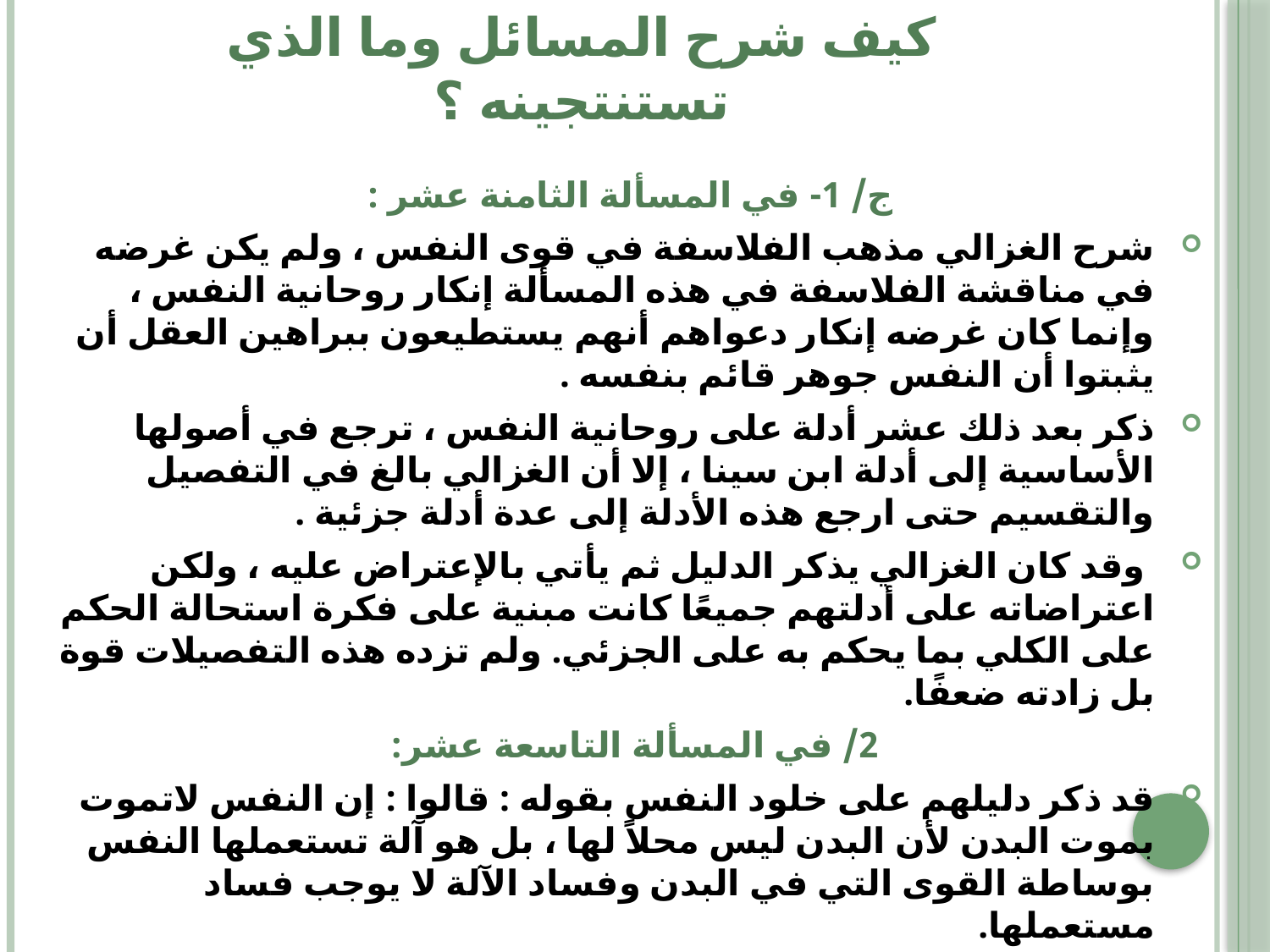

# كيف شرح المسائل وما الذي تستنتجينه ؟
ج/ 1- في المسألة الثامنة عشر :
شرح الغزالي مذهب الفلاسفة في قوى النفس ، ولم يكن غرضه في مناقشة الفلاسفة في هذه المسألة إنكار روحانية النفس ، وإنما كان غرضه إنكار دعواهم أنهم يستطيعون ببراهين العقل أن يثبتوا أن النفس جوهر قائم بنفسه .
ذكر بعد ذلك عشر أدلة على روحانية النفس ، ترجع في أصولها الأساسية إلى أدلة ابن سينا ، إلا أن الغزالي بالغ في التفصيل والتقسيم حتى ارجع هذه الأدلة إلى عدة أدلة جزئية .
 وقد كان الغزالي يذكر الدليل ثم يأتي بالإعتراض عليه ، ولكن اعتراضاته على أدلتهم جميعًا كانت مبنية على فكرة استحالة الحكم على الكلي بما يحكم به على الجزئي. ولم تزده هذه التفصيلات قوة بل زادته ضعفًا.
2/ في المسألة التاسعة عشر:
قد ذكر دليلهم على خلود النفس بقوله : قالوا : إن النفس لاتموت بموت البدن لأن البدن ليس محلاً لها ، بل هو آلة تستعملها النفس بوساطة القوى التي في البدن وفساد الآلة لا يوجب فساد مستعملها.